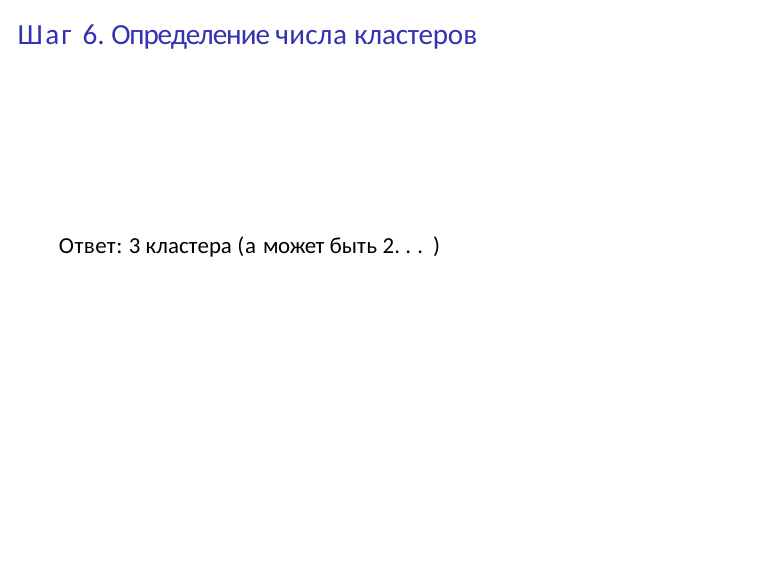

Шаг 6. Определение числа кластеров
Ответ: 3 кластера (а может быть 2. . . )